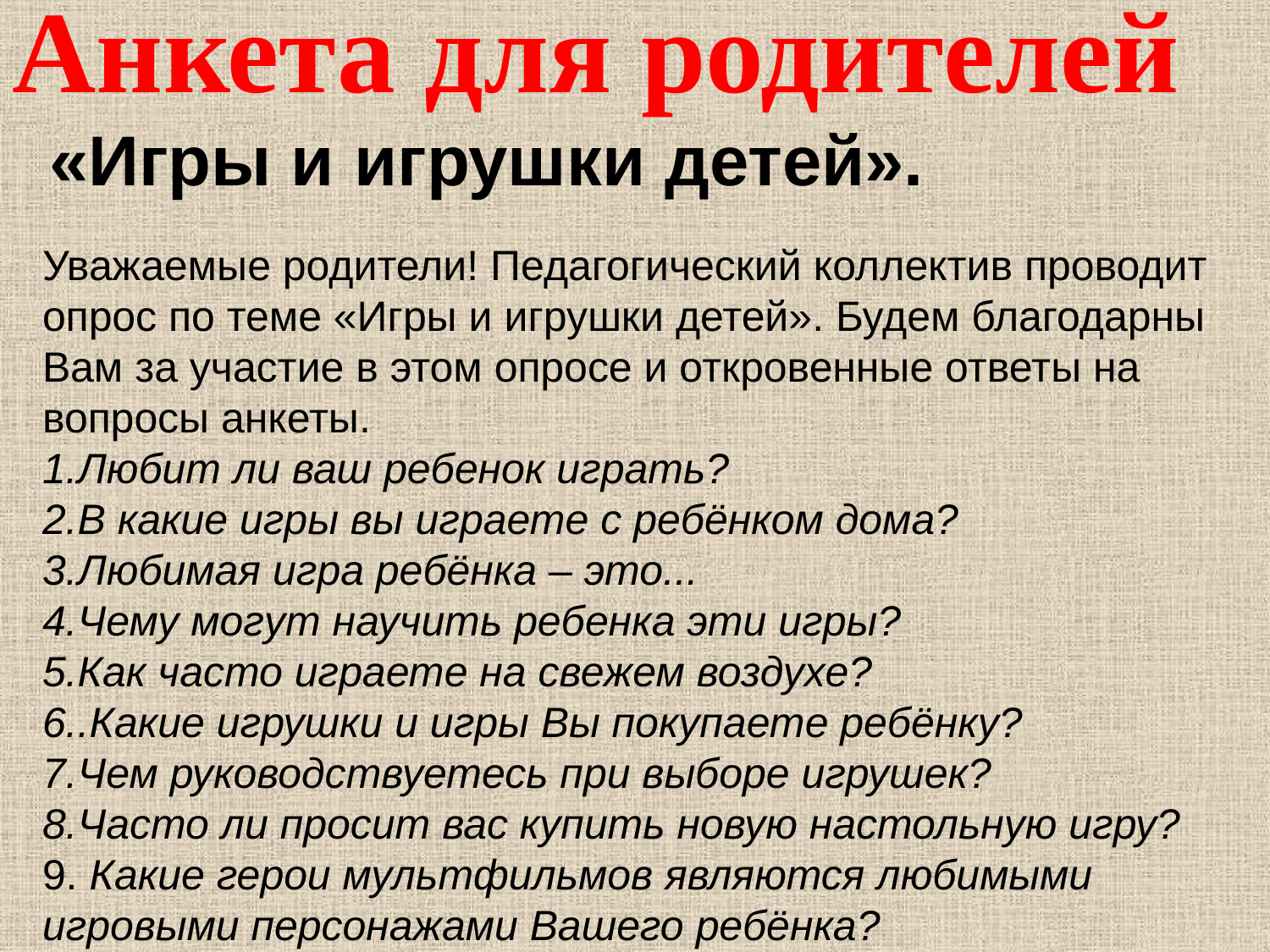

Анкета для родителей
 «Игры и игрушки детей».
Уважаемые родители! Педагогический коллектив проводит опрос по теме «Игры и игрушки детей». Будем благодарны Вам за участие в этом опросе и откровенные ответы на вопросы анкеты.
1.Любит ли ваш ребенок играть?
2.В какие игры вы играете с ребёнком дома?
3.Любимая игра ребёнка – это...
4.Чему могут научить ребенка эти игры?
5.Как часто играете на свежем воздухе?
6..Какие игрушки и игры Вы покупаете ребёнку?
7.Чем руководствуетесь при выборе игрушек?
8.Часто ли просит вас купить новую настольную игру?
9. Какие герои мультфильмов являются любимыми игровыми персонажами Вашего ребёнка?
Большое спасибо за Ваши ответы!